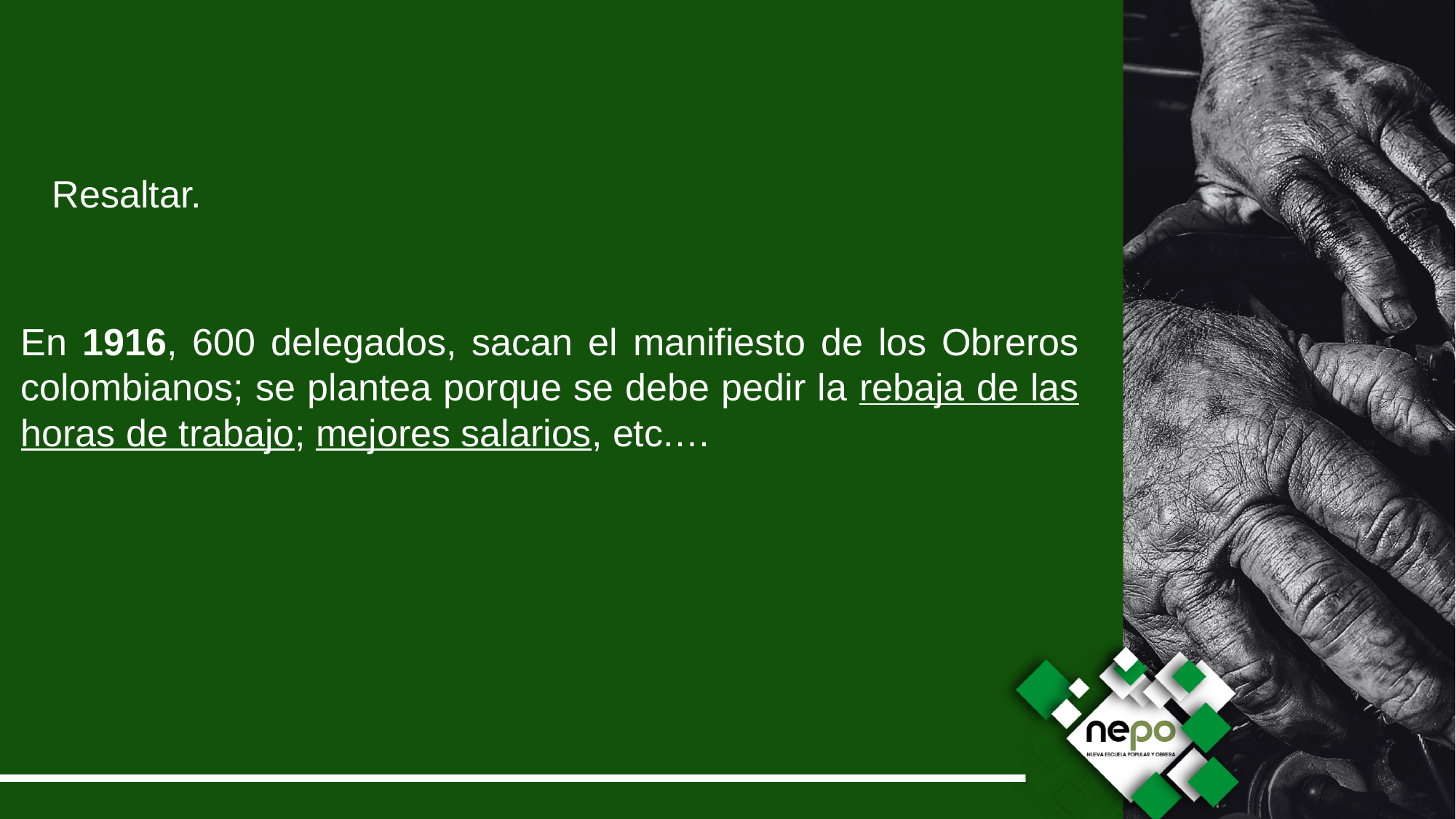

Resaltar.
En 1916, 600 delegados, sacan el manifiesto de los Obreros colombianos; se plantea porque se debe pedir la rebaja de las horas de trabajo; mejores salarios, etc.…